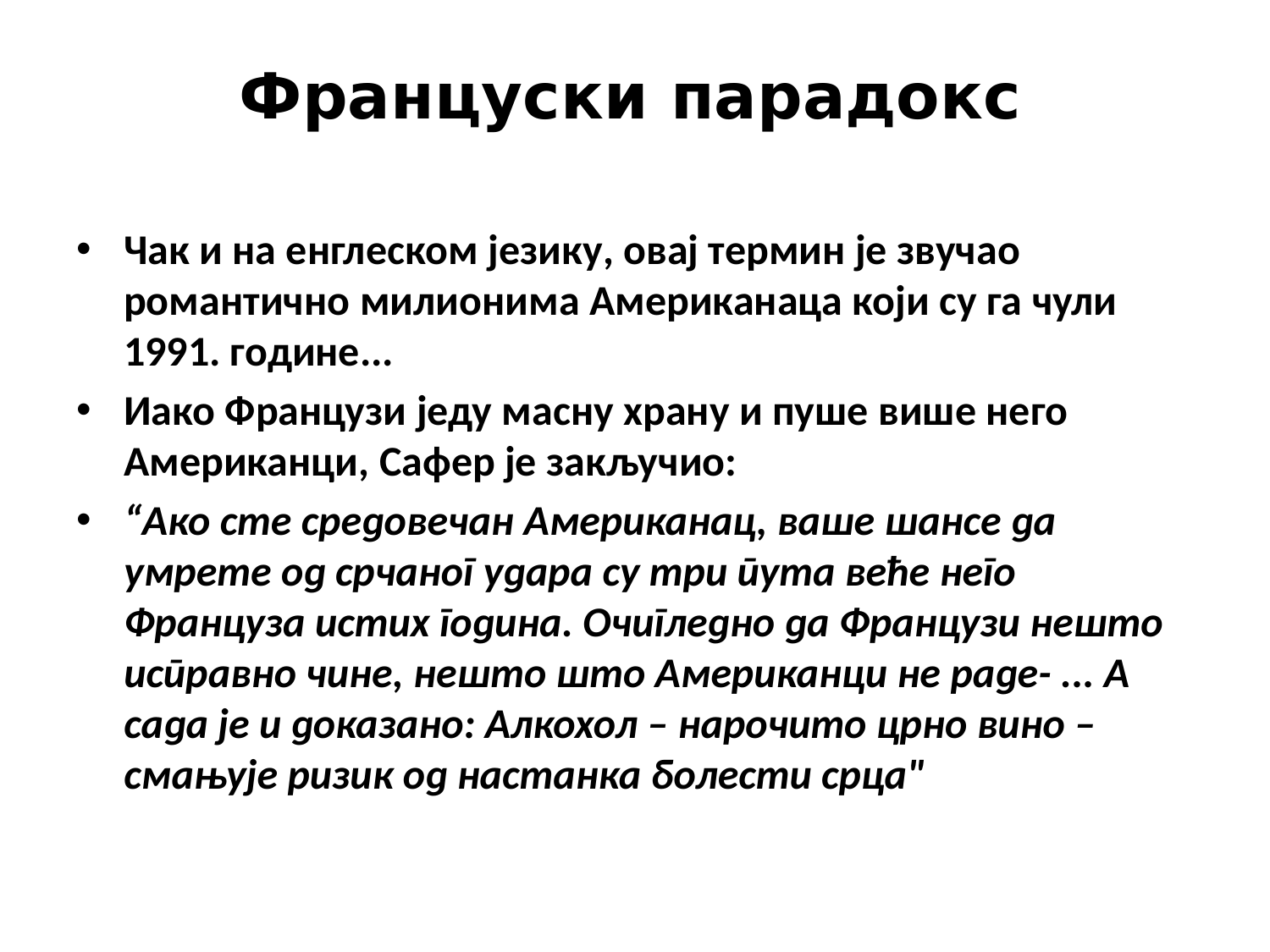

Француски парадокс
Чак и на енглеском језику, овај термин је звучао романтично милионима Американаца који су га чули 1991. године...
Иако Французи једу масну храну и пуше више него Американци, Сафер је закључио:
“Ако сте средовечан Американац, ваше шансе да умрете од срчаног удара су три пута веће него Француза истих година. Очигледно да Французи нешто исправно чине, нешто што Американци не раде- ... А сада је и доказано: Алкохол – нарочито црно вино – смањује ризик од настанка болести срца"